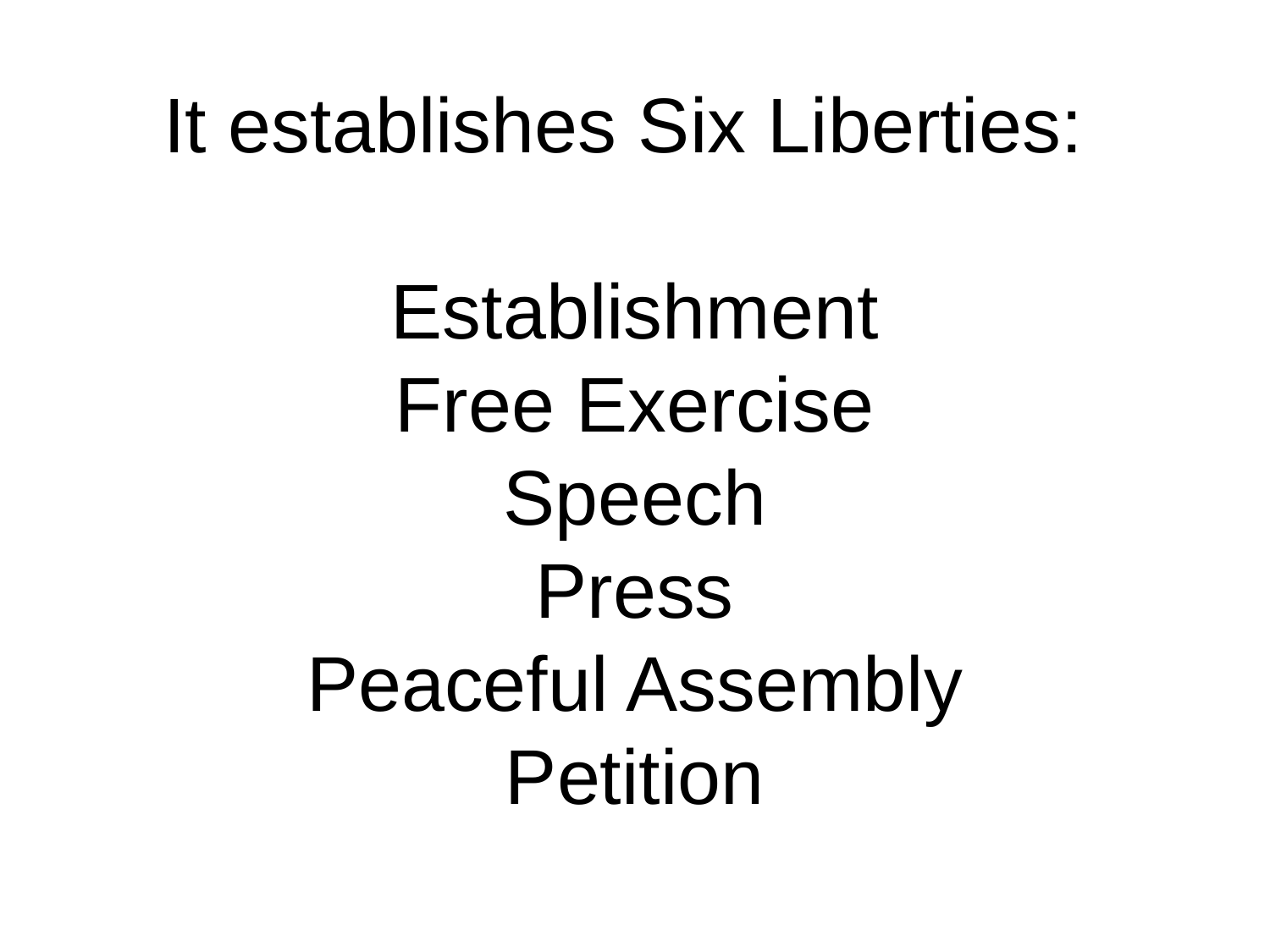

# It establishes Six Liberties: Establishment Free Exercise Speech Press Peaceful Assembly Petition